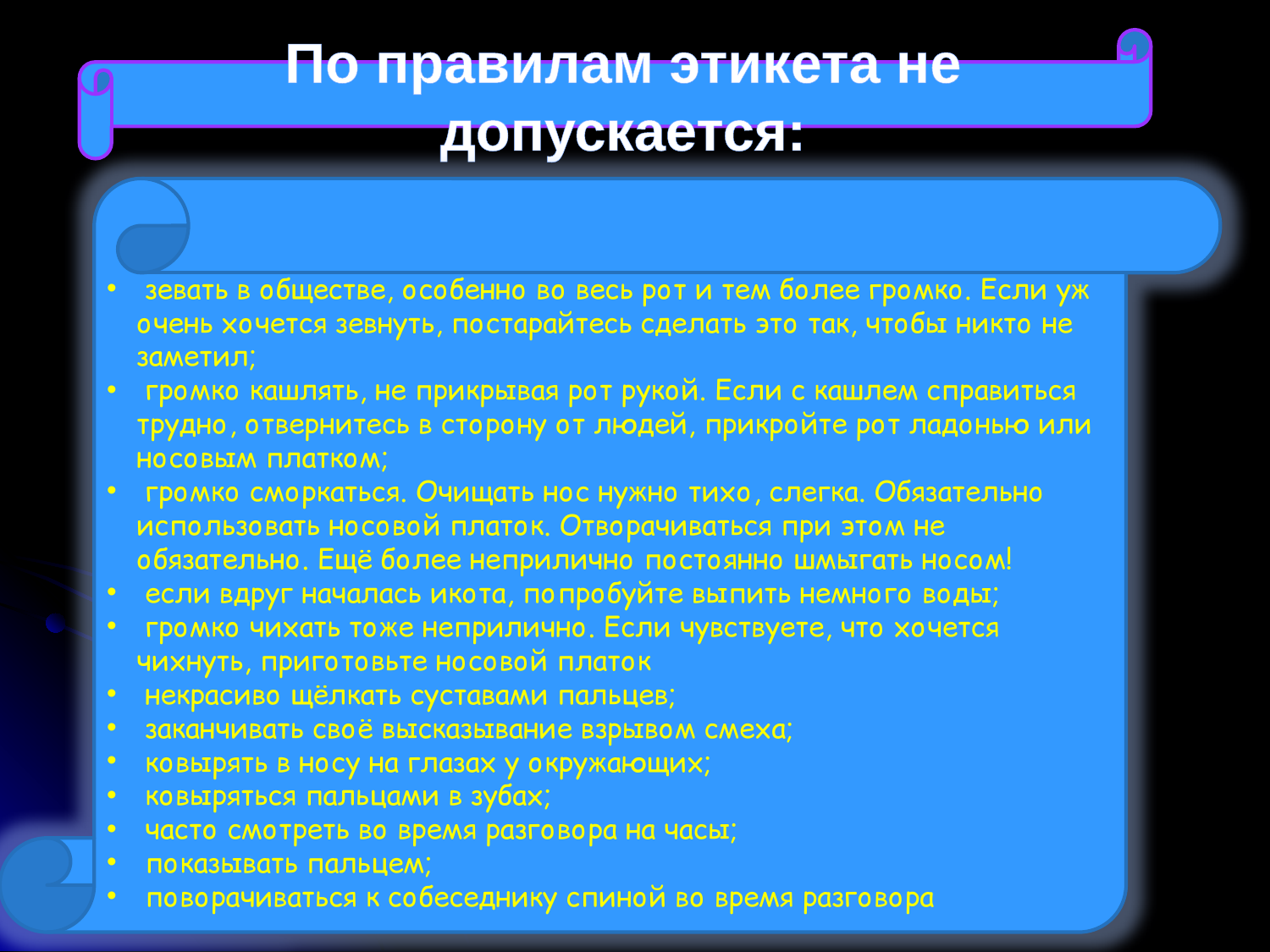

По правилам этикета не допускается:

 зевать в обществе, особенно во весь рот и тем более громко. Если уж очень хочется зевнуть, постарайтесь сделать это так, чтобы никто не заметил;
 громко кашлять, не прикрывая рот рукой. Если с кашлем справиться трудно, отвернитесь в сторону от людей, прикройте рот ладонью или носовым платком;
 громко сморкаться. Очищать нос нужно тихо, слегка. Обязательно использовать носовой платок. Отворачиваться при этом не обязательно. Ещё более неприлично постоянно шмыгать носом!
 если вдруг началась икота, попробуйте выпить немного воды;
 громко чихать тоже неприлично. Если чувствуете, что хочется чихнуть, приготовьте носовой платок
 некрасиво щёлкать суставами пальцев;
 заканчивать своё высказывание взрывом смеха;
 ковырять в носу на глазах у окружающих;
 ковыряться пальцами в зубах;
 часто смотреть во время разговора на часы;
 показывать пальцем;
 поворачиваться к собеседнику спиной во время разговора